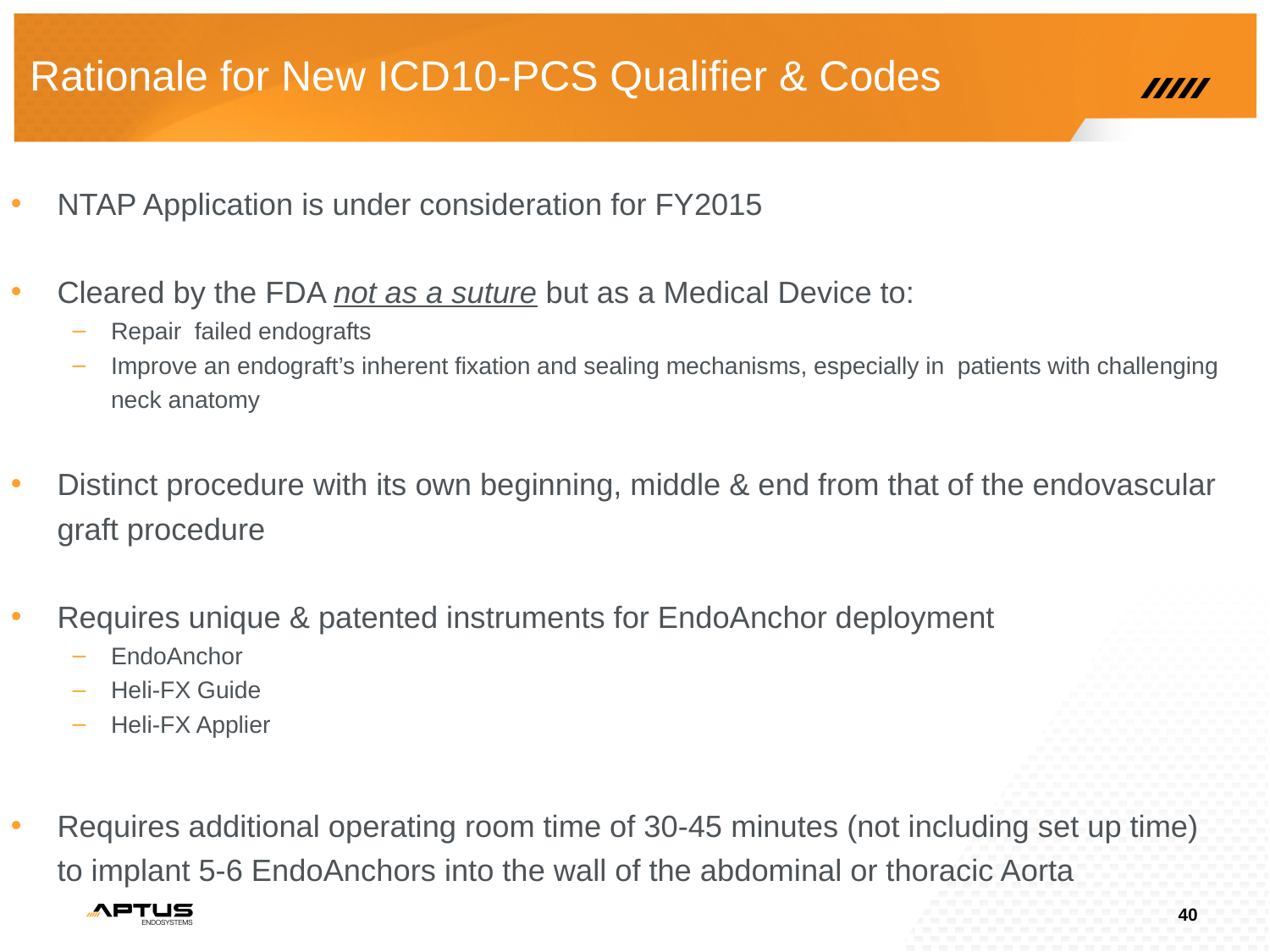

# Rationale for New ICD10-PCS Qualifier & Codes
NTAP Application is under consideration for FY2015

Cleared by the FDA not as a suture but as a Medical Device to:
Repair  failed endografts
Improve an endograft’s inherent fixation and sealing mechanisms, especially in  patients with challenging neck anatomy

Distinct procedure with its own beginning, middle & end from that of the endovascular graft procedure

Requires unique & patented instruments for EndoAnchor deployment
EndoAnchor
Heli-FX Guide
Heli-FX Applier

Requires additional operating room time of 30-45 minutes (not including set up time) to implant 5-6 EndoAnchors into the wall of the abdominal or thoracic Aorta

40